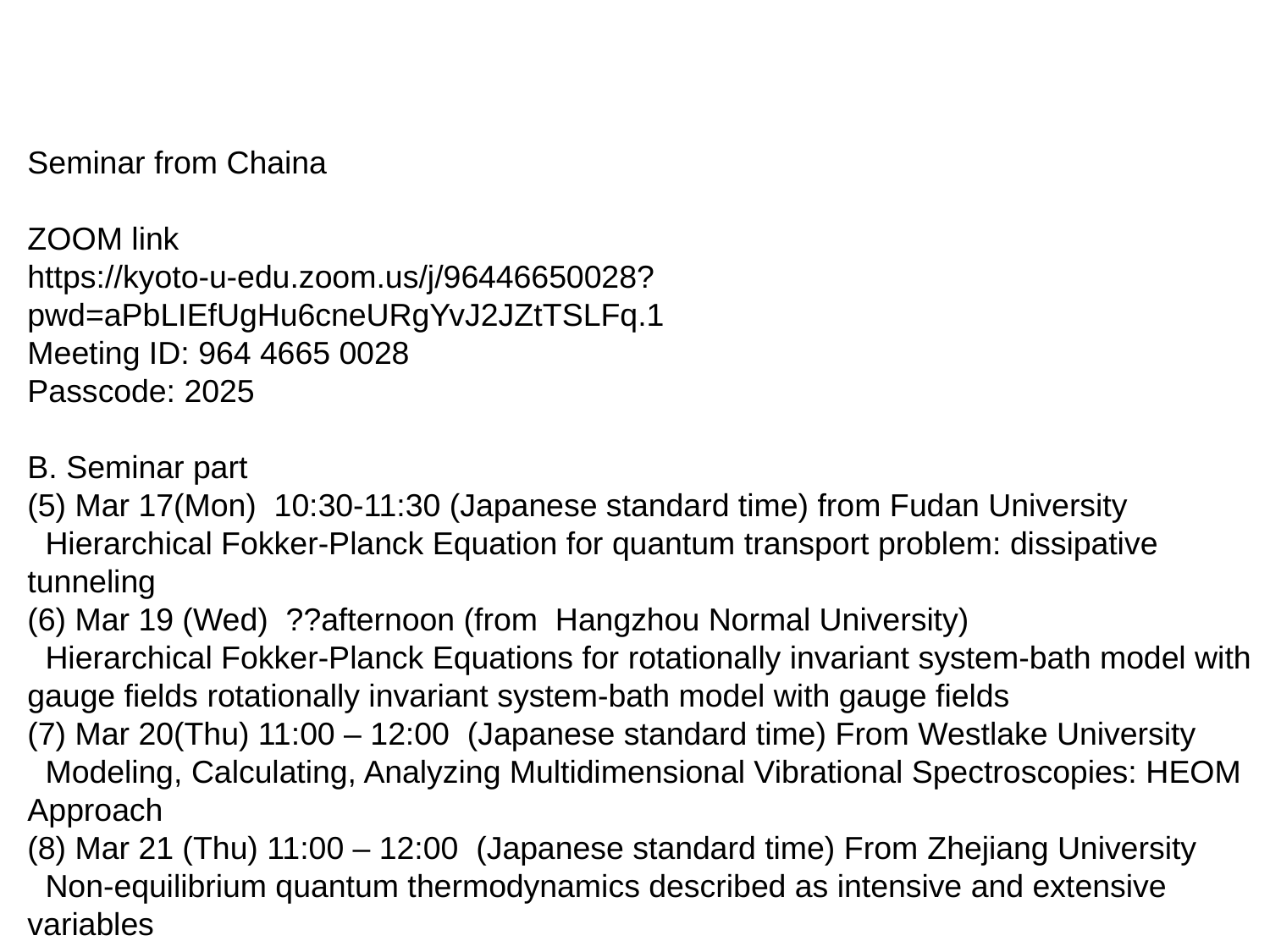

Seminar from Chaina

ZOOM link
https://kyoto-u-edu.zoom.us/j/96446650028?pwd=aPbLIEfUgHu6cneURgYvJ2JZtTSLFq.1
Meeting ID: 964 4665 0028
Passcode: 2025

B. Seminar part
(5) Mar 17(Mon)  10:30-11:30 (Japanese standard time) from Fudan University
  Hierarchical Fokker-Planck Equation for quantum transport problem: dissipative tunneling
(6) Mar 19 (Wed)  ??afternoon (from  Hangzhou Normal University)
  Hierarchical Fokker-Planck Equations for rotationally invariant system-bath model with gauge fields rotationally invariant system-bath model with gauge fields
(7) Mar 20(Thu) 11:00 – 12:00  (Japanese standard time) From Westlake University
  Modeling, Calculating, Analyzing Multidimensional Vibrational Spectroscopies: HEOM Approach
(8) Mar 21 (Thu) 11:00 – 12:00  (Japanese standard time) From Zhejiang University
  Non-equilibrium quantum thermodynamics described as intensive and extensive variables